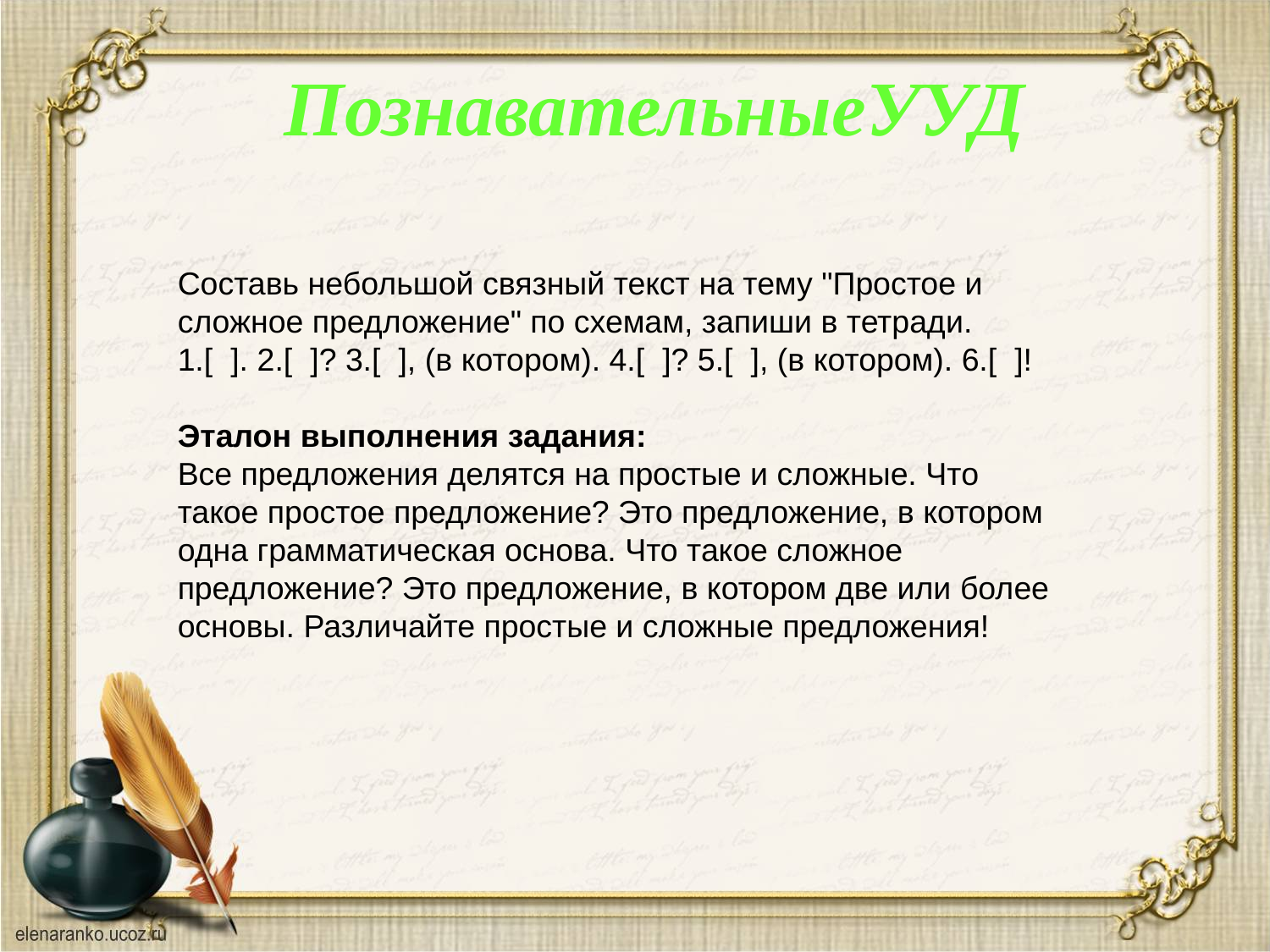

# ПознавательныеУУД
Составь небольшой связный текст на тему "Простое и сложное предложение" по схемам, запиши в тетради.
1.[  ]. 2.[  ]? 3.[  ], (в котором). 4.[  ]? 5.[  ], (в котором). 6.[  ]!

Эталон выполнения задания:
Все предложения делятся на простые и сложные. Что такое простое предложение? Это предложение, в котором одна грамматическая основа. Что такое сложное предложение? Это предложение, в котором две или более основы. Различайте простые и сложные предложения!